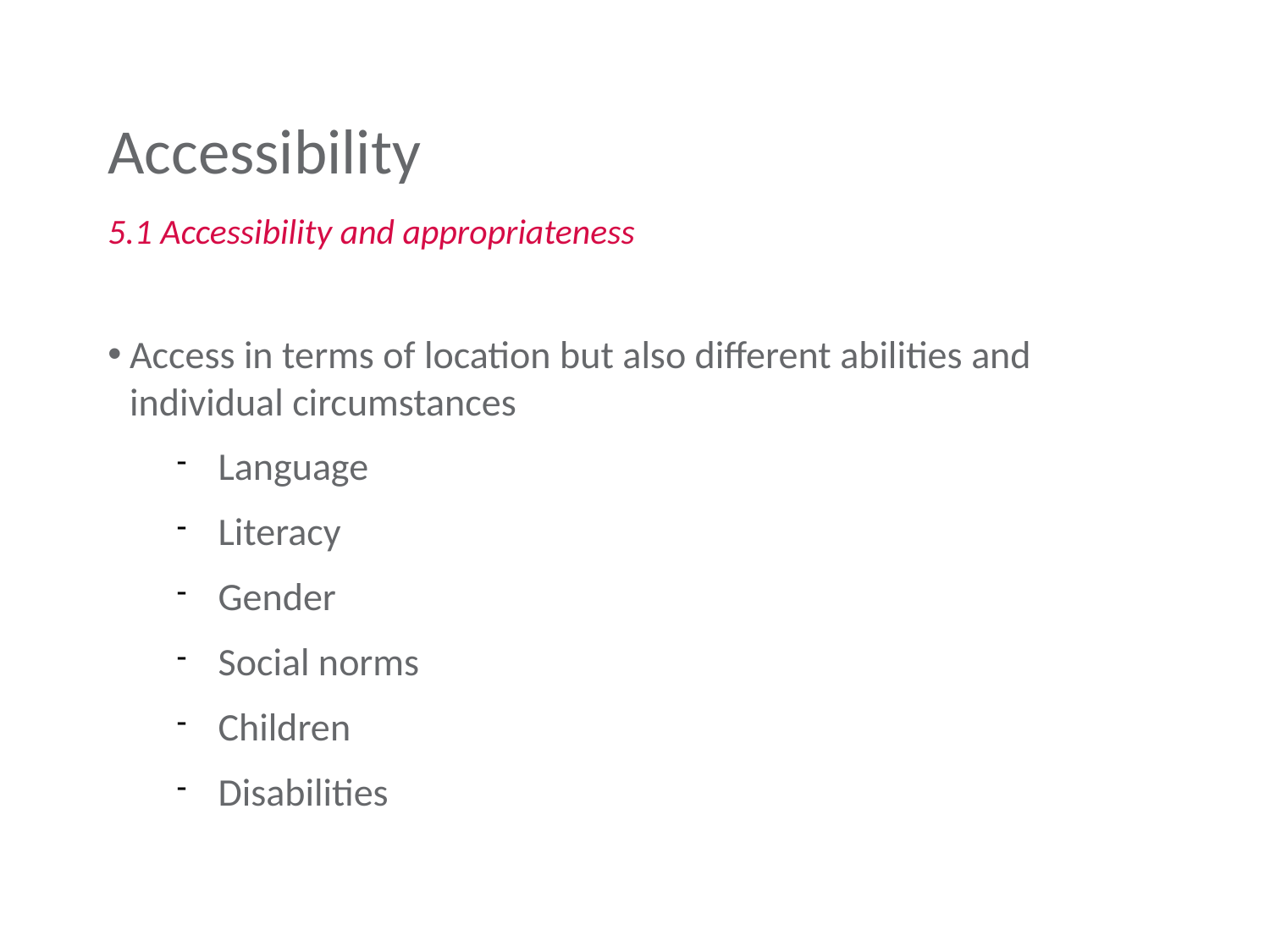

Accessibility
5.1 Accessibility and appropriateness
Access in terms of location but also different abilities and individual circumstances
Language
Literacy
Gender
Social norms
Children
Disabilities